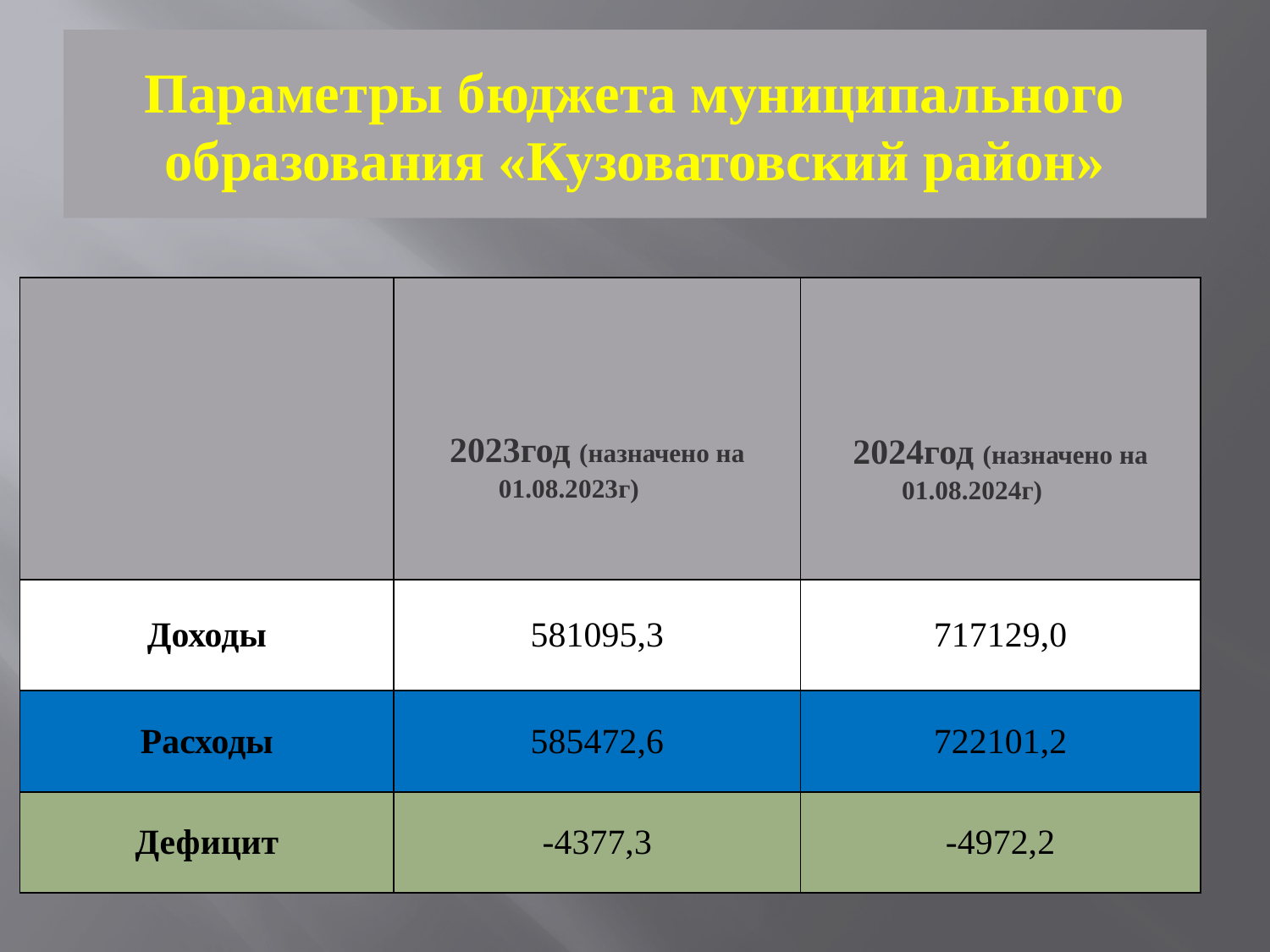

# Параметры бюджета муниципального образования «Кузоватовский район»
|  | 2023год (назначено на 01.08.2023г) | 2024год (назначено на 01.08.2024г) |
| --- | --- | --- |
| Доходы | 581095,3 | 717129,0 |
| Расходы | 585472,6 | 722101,2 |
| Дефицит | -4377,3 | -4972,2 |